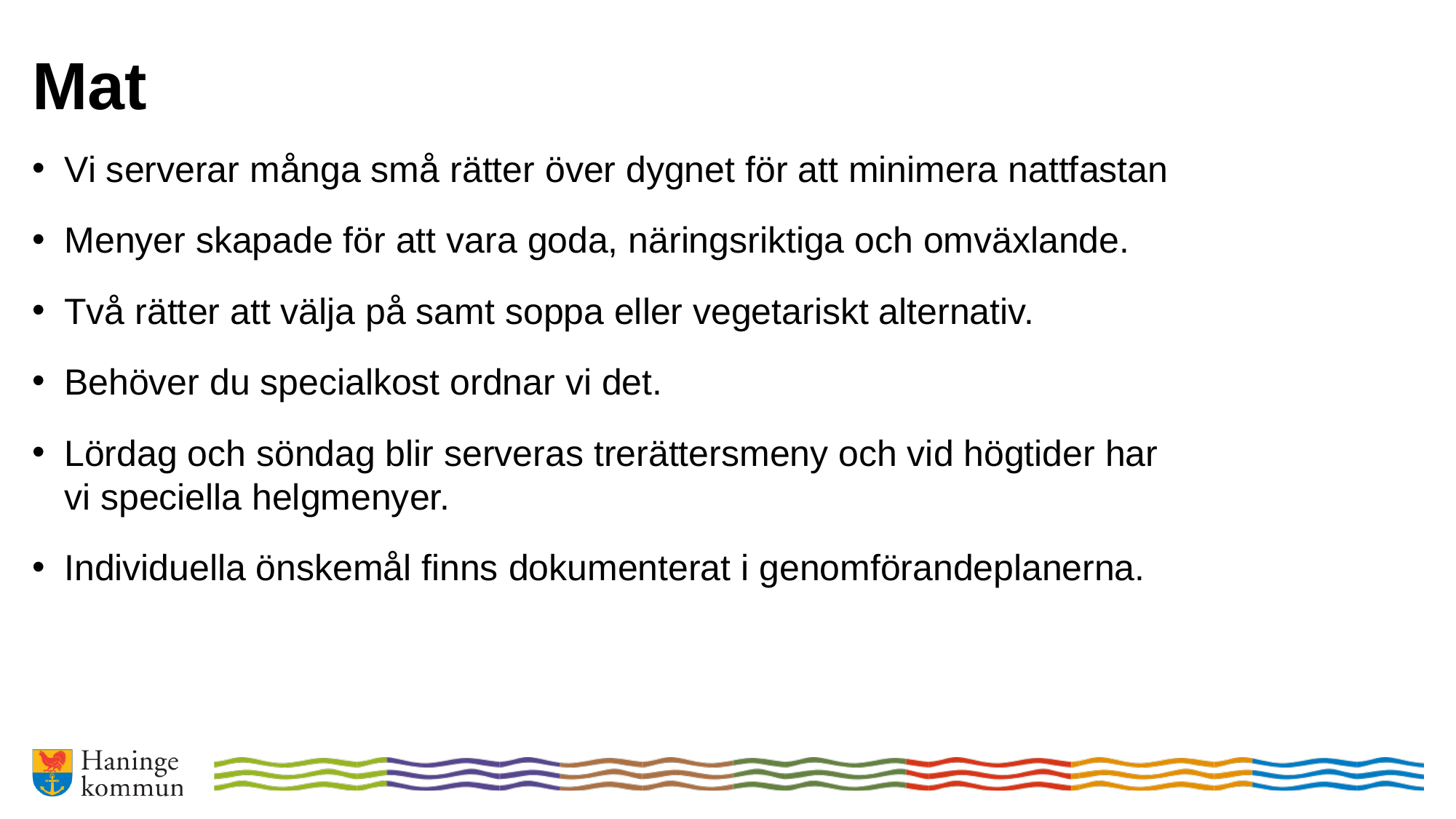

# Mat
Vi serverar många små rätter över dygnet för att minimera nattfastan
Menyer skapade för att vara goda, näringsriktiga och omväxlande.
Två rätter att välja på samt soppa eller vegetariskt alternativ.
Behöver du specialkost ordnar vi det.
Lördag och söndag blir serveras trerättersmeny och vid högtider har vi speciella helgmenyer.
Individuella önskemål finns dokumenterat i genomförandeplanerna.